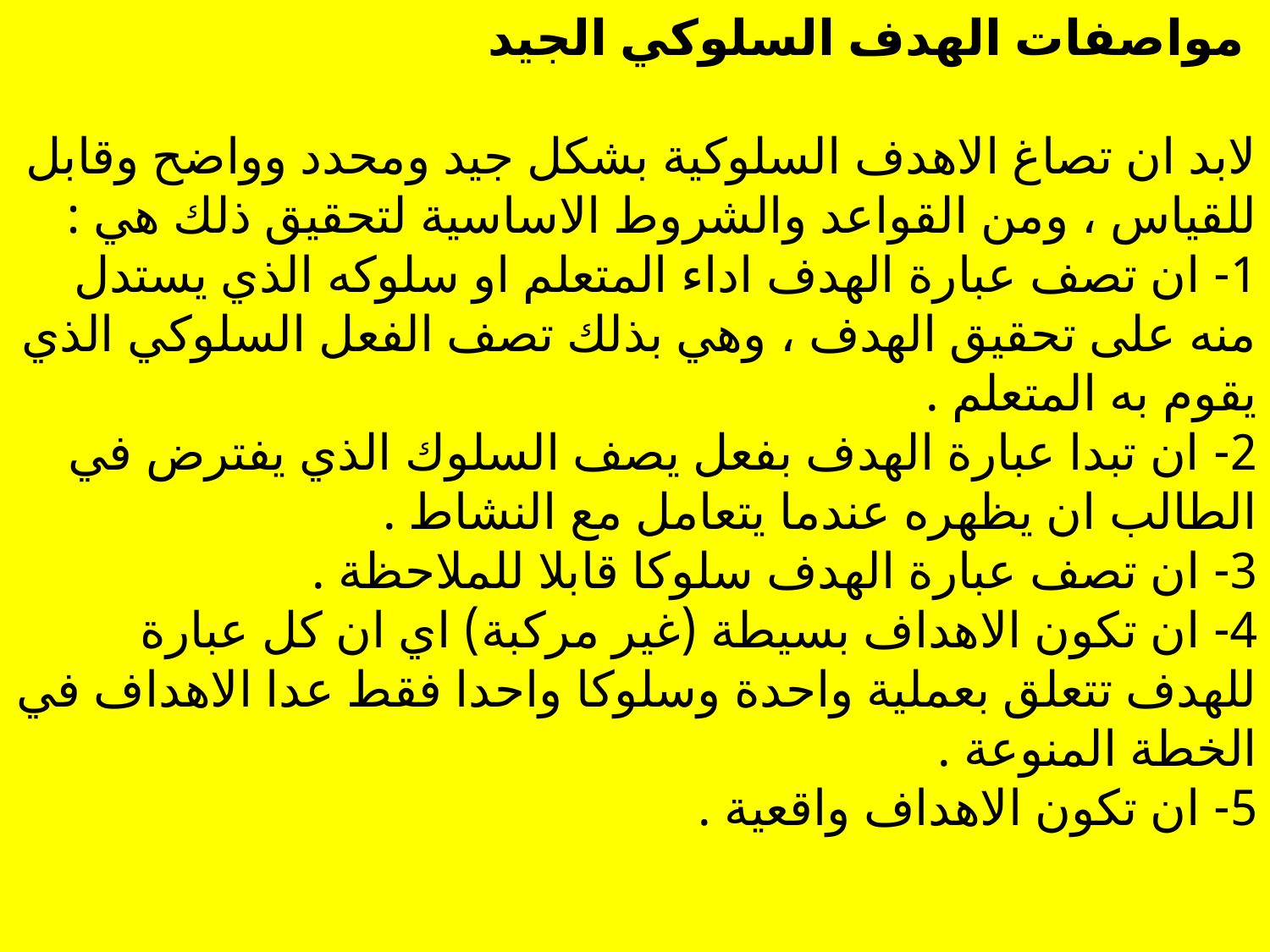

مواصفات الهدف السلوكي الجيد

لابد ان تصاغ الاهدف السلوكية بشكل جيد ومحدد وواضح وقابل للقياس ، ومن القواعد والشروط الاساسية لتحقيق ذلك هي :
1- ان تصف عبارة الهدف اداء المتعلم او سلوكه الذي يستدل منه على تحقيق الهدف ، وهي بذلك تصف الفعل السلوكي الذي يقوم به المتعلم .
2- ان تبدا عبارة الهدف بفعل يصف السلوك الذي يفترض في الطالب ان يظهره عندما يتعامل مع النشاط .
3- ان تصف عبارة الهدف سلوكا قابلا للملاحظة .
4- ان تكون الاهداف بسيطة (غير مركبة) اي ان كل عبارة للهدف تتعلق بعملية واحدة وسلوكا واحدا فقط عدا الاهداف في الخطة المنوعة .
5- ان تكون الاهداف واقعية .